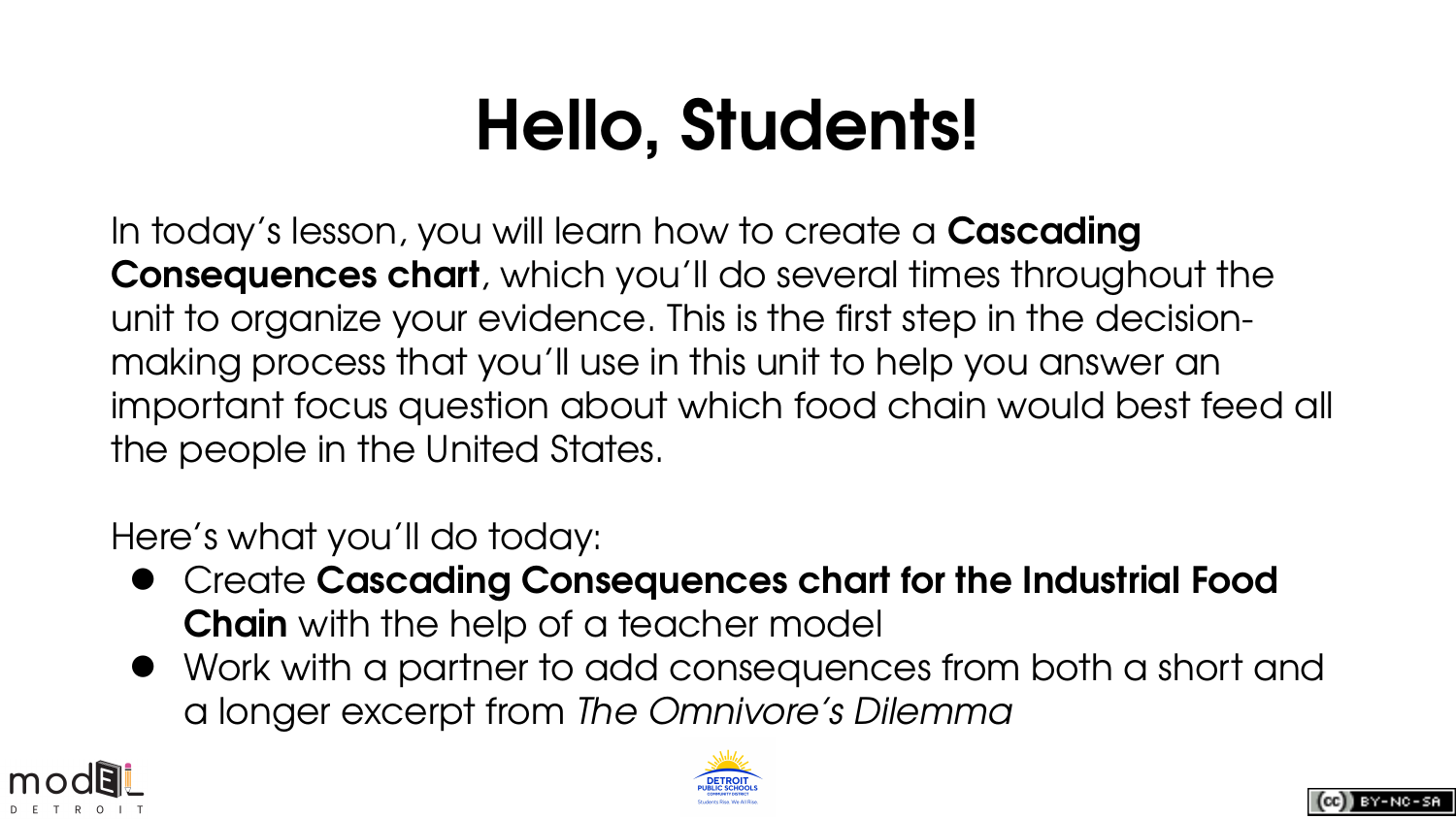

# Hello, Students!
In today’s lesson, you will learn how to create a Cascading Consequences chart, which you’ll do several times throughout the unit to organize your evidence. This is the first step in the decision-making process that you’ll use in this unit to help you answer an important focus question about which food chain would best feed all the people in the United States.

Here’s what you’ll do today:
Create Cascading Consequences chart for the Industrial Food Chain with the help of a teacher model
Work with a partner to add consequences from both a short and a longer excerpt from The Omnivore’s Dilemma